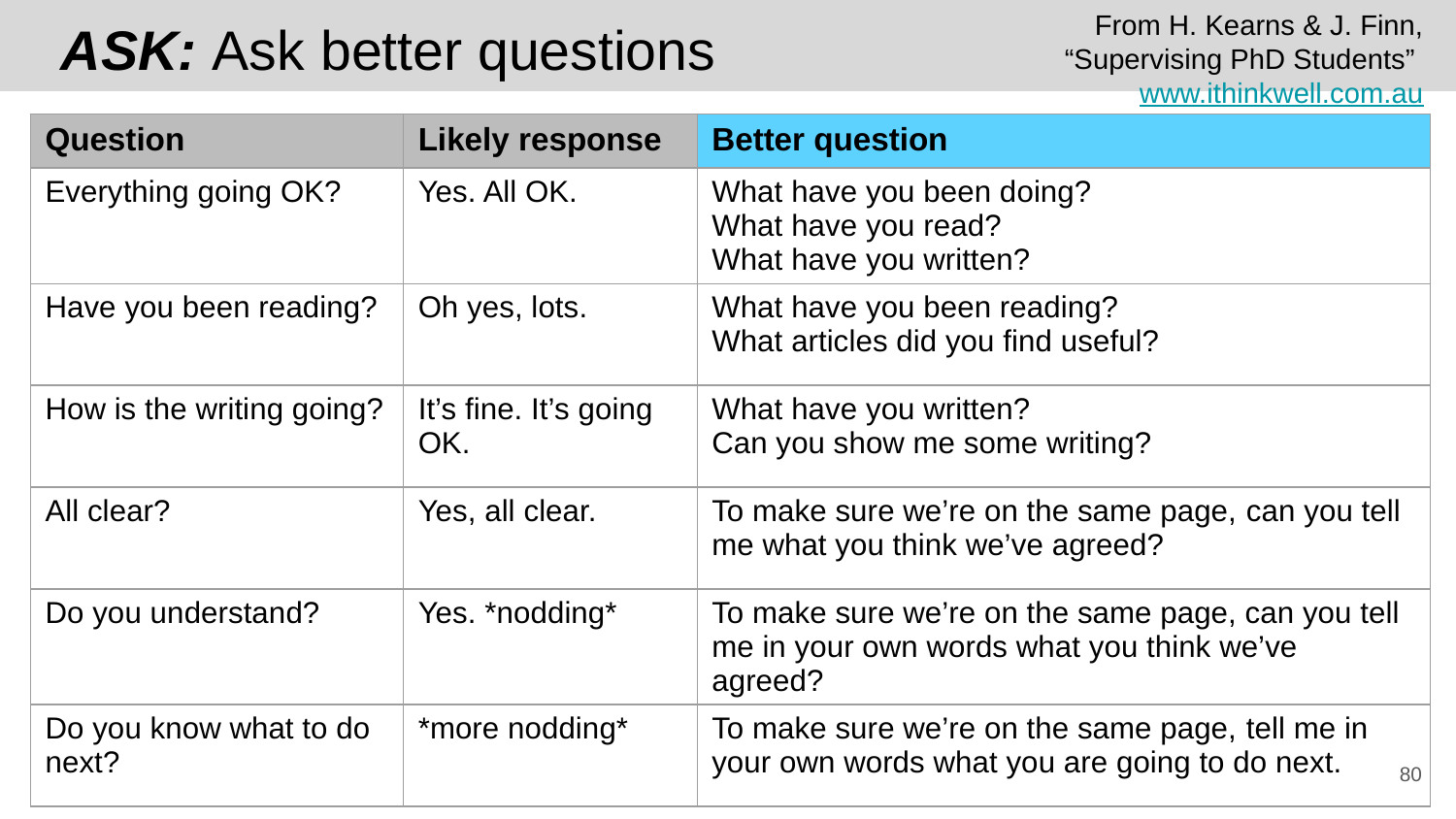

# ASK: Ask better questions
From H. Kearns & J. Finn, “Supervising PhD Students” www.ithinkwell.com.au
| Question | Likely response | Better question |
| --- | --- | --- |
| Everything going OK? | Yes. All OK. | What have you been doing? What have you read? What have you written? |
| Have you been reading? | Oh yes, lots. | What have you been reading? What articles did you find useful? |
| How is the writing going? | It’s fine. It’s going OK. | What have you written? Can you show me some writing? |
| All clear? | Yes, all clear. | To make sure we’re on the same page, can you tell me what you think we’ve agreed? |
| Do you understand? | Yes. \*nodding\* | To make sure we’re on the same page, can you tell me in your own words what you think we’ve agreed? |
| Do you know what to do next? | \*more nodding\* | To make sure we’re on the same page, tell me in your own words what you are going to do next. |
80